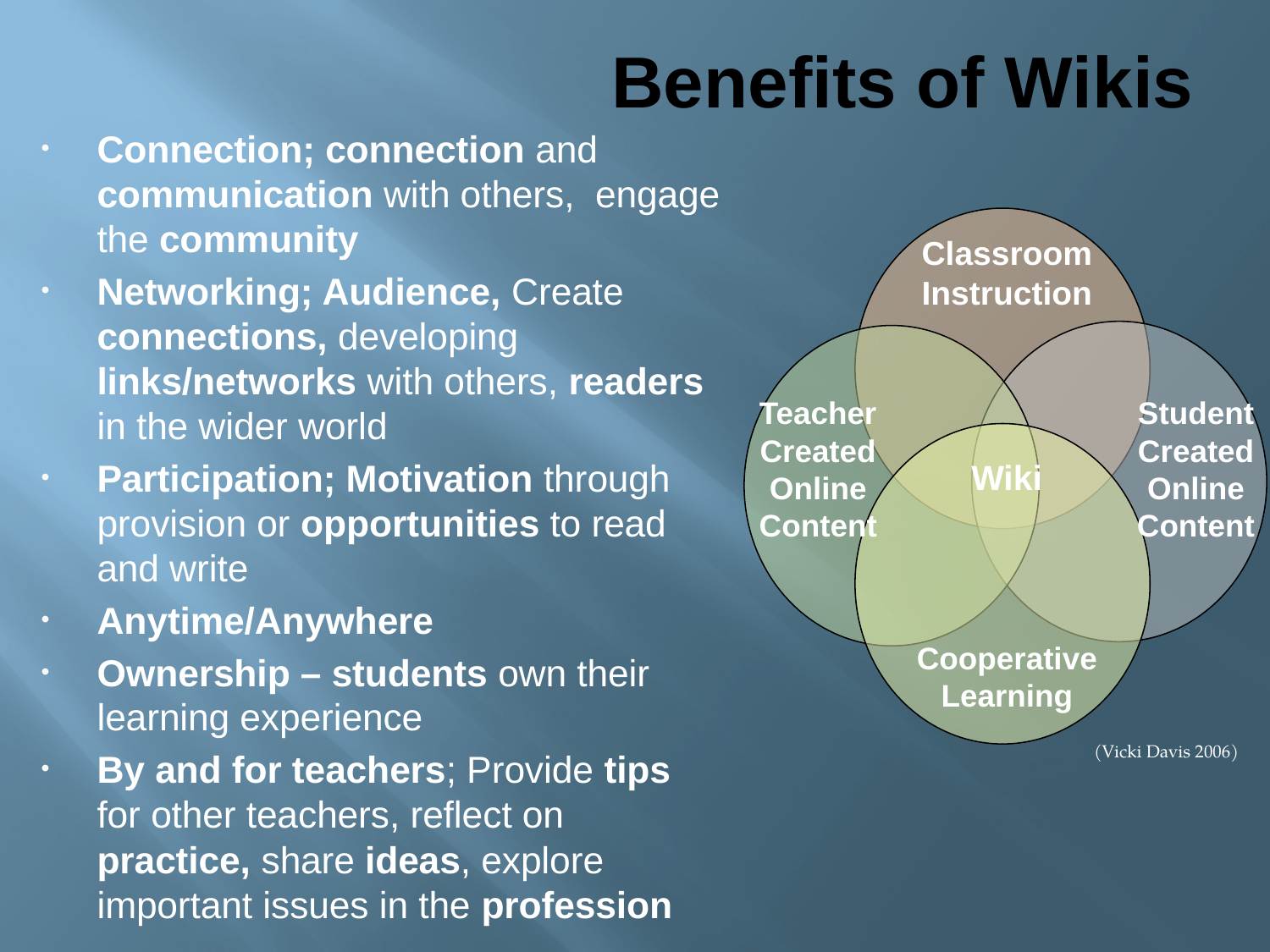

# Benefits of Wikis
Connection; connection and communication with others,  engage the community
Networking; Audience, Create connections, developing links/networks with others, readers in the wider world
Participation; Motivation through provision or opportunities to read and write
Anytime/Anywhere
Ownership – students own their learning experience
By and for teachers; Provide tips for other teachers, reflect on practice, share ideas, explore important issues in the profession

Classroom
Instruction
Teacher
Created
Online
Content
Student
Created
Online
Content
Wiki
Cooperative
Learning
(Vicki Davis 2006)